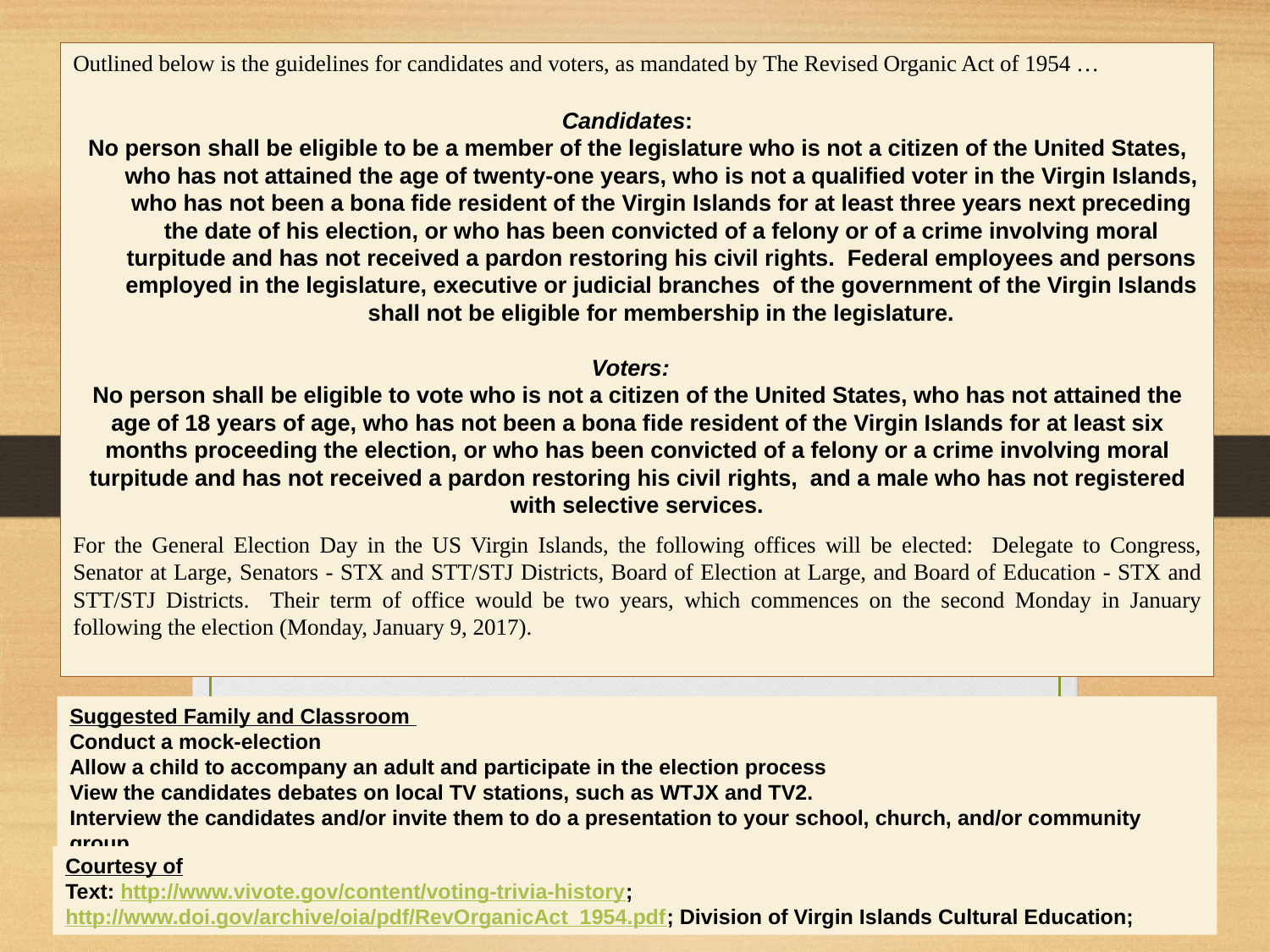

Outlined below is the guidelines for candidates and voters, as mandated by The Revised Organic Act of 1954 …

For the General Election Day in the US Virgin Islands, the following offices will be elected:  Delegate to Congress, Senator at Large, Senators - STX and STT/STJ Districts, Board of Election at Large, and Board of Education - STX and STT/STJ Districts.  Their term of office would be two years, which commences on the second Monday in January following the election (Monday, January 9, 2017).

Candidates:
No person shall be eligible to be a member of the legislature who is not a citizen of the United States, who has not attained the age of twenty-one years, who is not a qualified voter in the Virgin Islands, who has not been a bona fide resident of the Virgin Islands for at least three years next preceding the date of his election, or who has been convicted of a felony or of a crime involving moral turpitude and has not received a pardon restoring his civil rights.  Federal employees and persons employed in the legislature, executive or judicial branches  of the government of the Virgin Islands shall not be eligible for membership in the legislature.

Voters:
No person shall be eligible to vote who is not a citizen of the United States, who has not attained the age of 18 years of age, who has not been a bona fide resident of the Virgin Islands for at least six months proceeding the election, or who has been convicted of a felony or a crime involving moral turpitude and has not received a pardon restoring his civil rights,  and a male who has not registered with selective services.
Suggested Family and Classroom
Conduct a mock-election
Allow a child to accompany an adult and participate in the election process
View the candidates debates on local TV stations, such as WTJX and TV2.
Interview the candidates and/or invite them to do a presentation to your school, church, and/or community group
Courtesy of
Text: http://www.vivote.gov/content/voting-trivia-history; http://www.doi.gov/archive/oia/pdf/RevOrganicAct_1954.pdf; Division of Virgin Islands Cultural Education;